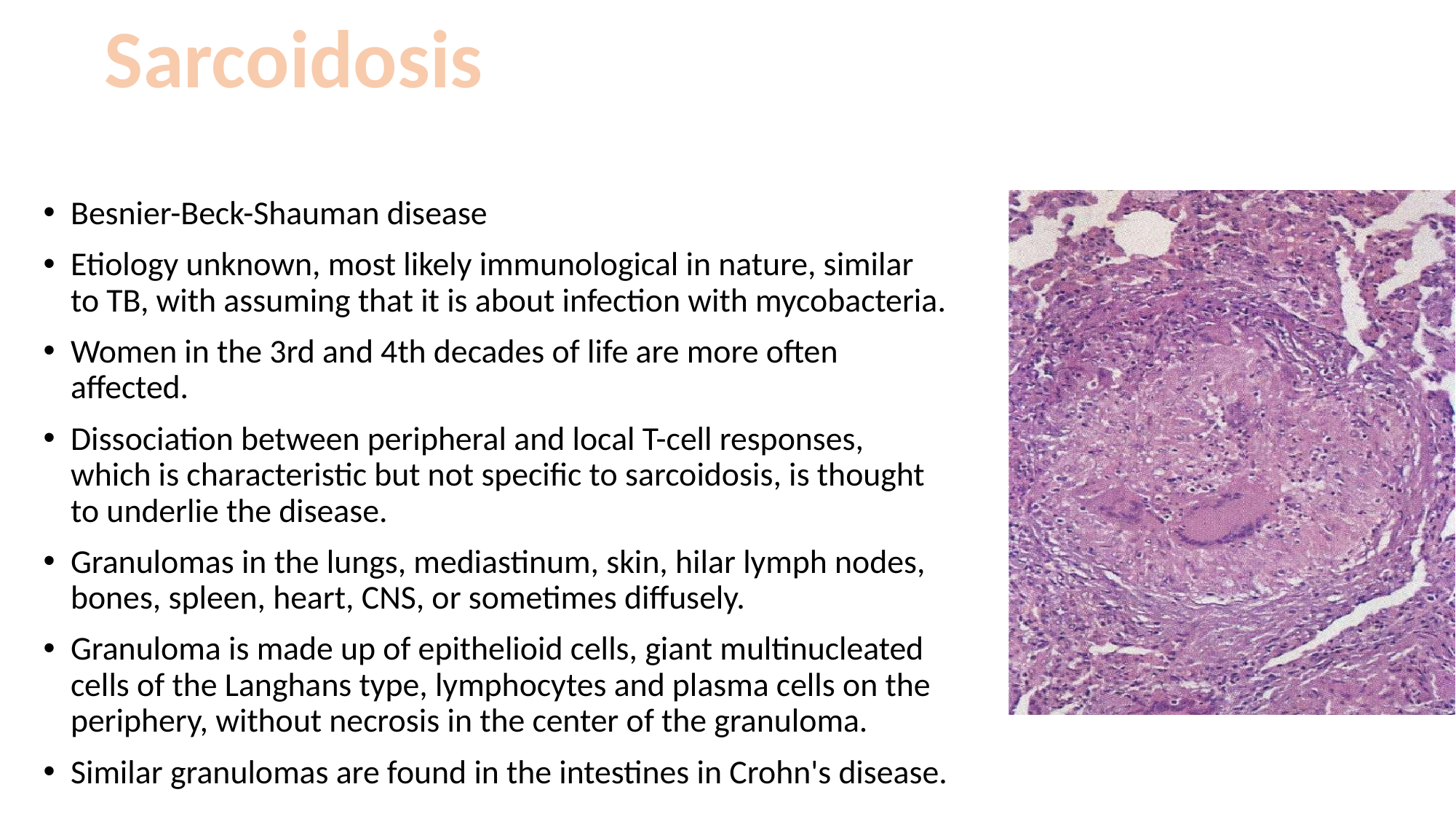

Sarcoidosis
Besnier-Beck-Shauman disease
Etiology unknown, most likely immunological in nature, similar to TB, with assuming that it is about infection with mycobacteria.
Women in the 3rd and 4th decades of life are more often affected.
Dissociation between peripheral and local T-cell responses, which is characteristic but not specific to sarcoidosis, is thought to underlie the disease.
Granulomas in the lungs, mediastinum, skin, hilar lymph nodes, bones, spleen, heart, CNS, or sometimes diffusely.
Granuloma is made up of epithelioid cells, giant multinucleated cells of the Langhans type, lymphocytes and plasma cells on the periphery, without necrosis in the center of the granuloma.
Similar granulomas are found in the intestines in Crohn's disease.